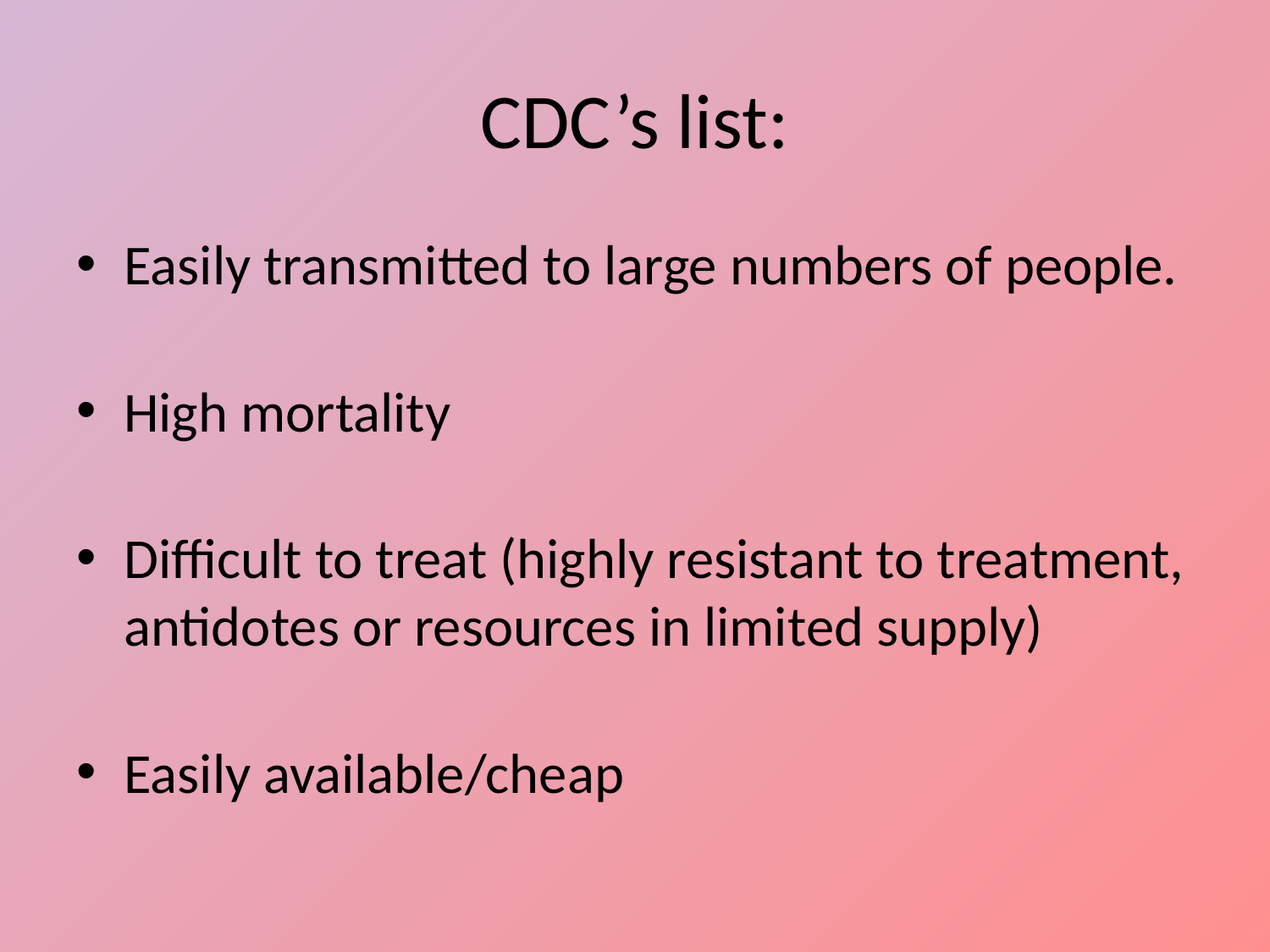

# CDC’s list:
Easily transmitted to large numbers of people.
High mortality
Difficult to treat (highly resistant to treatment, antidotes or resources in limited supply)
Easily available/cheap